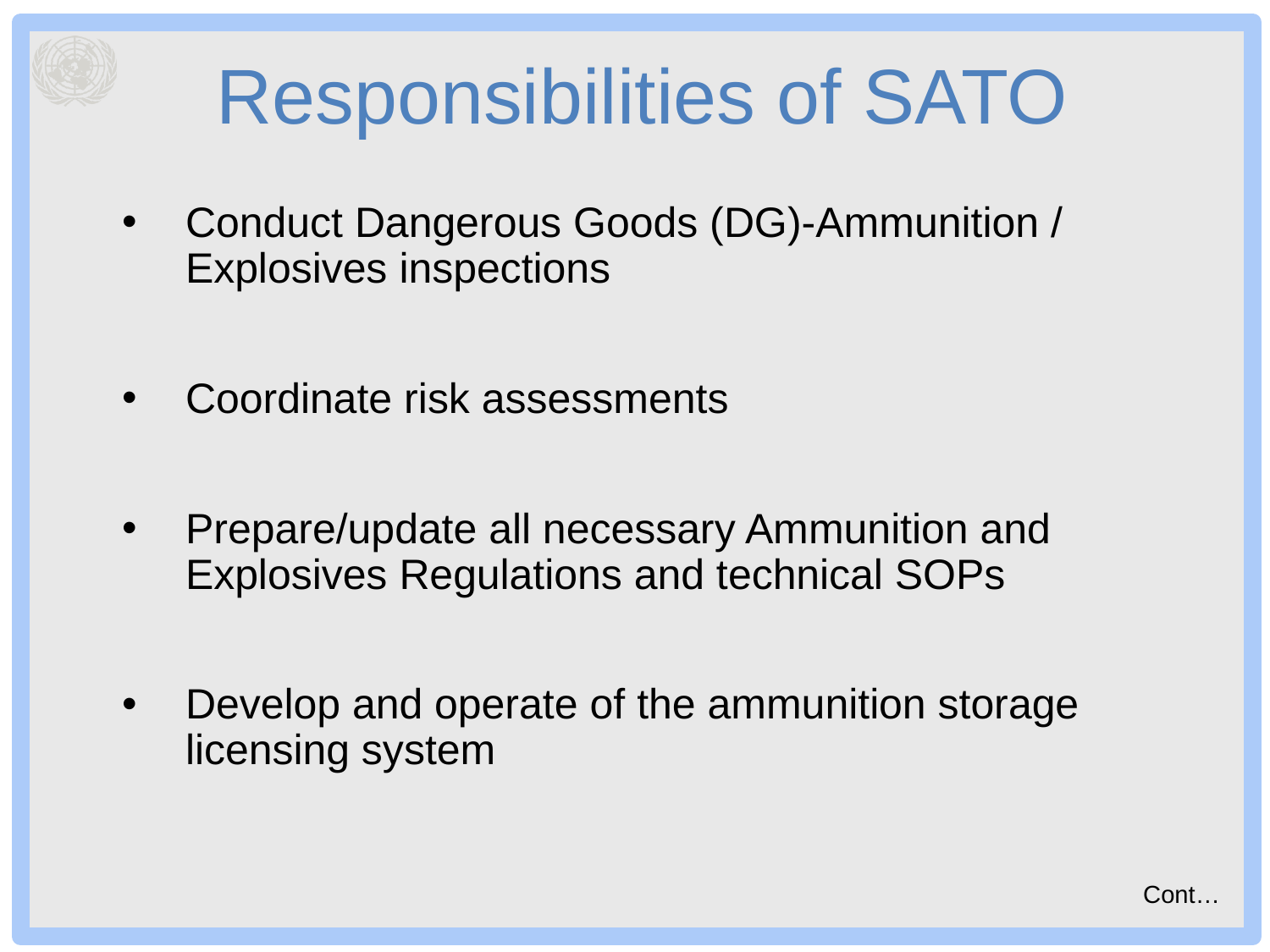

# Responsibilities of SATO
Conduct Dangerous Goods (DG)-Ammunition / Explosives inspections

Coordinate risk assessments

Prepare/update all necessary Ammunition and Explosives Regulations and technical SOPs

Develop and operate of the ammunition storage licensing system
Cont…